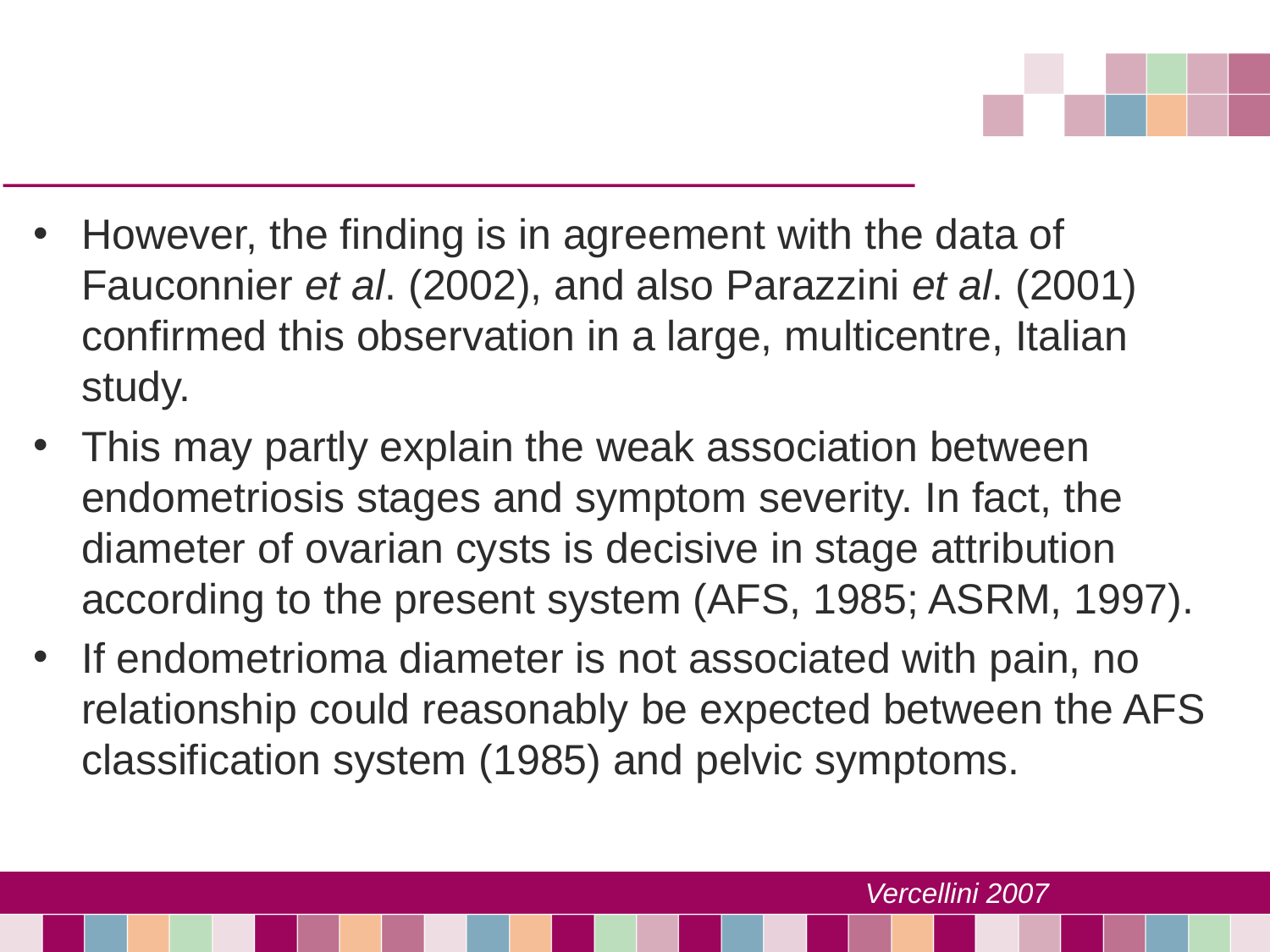

#
However, the finding is in agreement with the data of Fauconnier et al. (2002), and also Parazzini et al. (2001) confirmed this observation in a large, multicentre, Italian study.
This may partly explain the weak association between endometriosis stages and symptom severity. In fact, the diameter of ovarian cysts is decisive in stage attribution according to the present system (AFS, 1985; ASRM, 1997).
If endometrioma diameter is not associated with pain, no relationship could reasonably be expected between the AFS classification system (1985) and pelvic symptoms.
Vercellini 2007